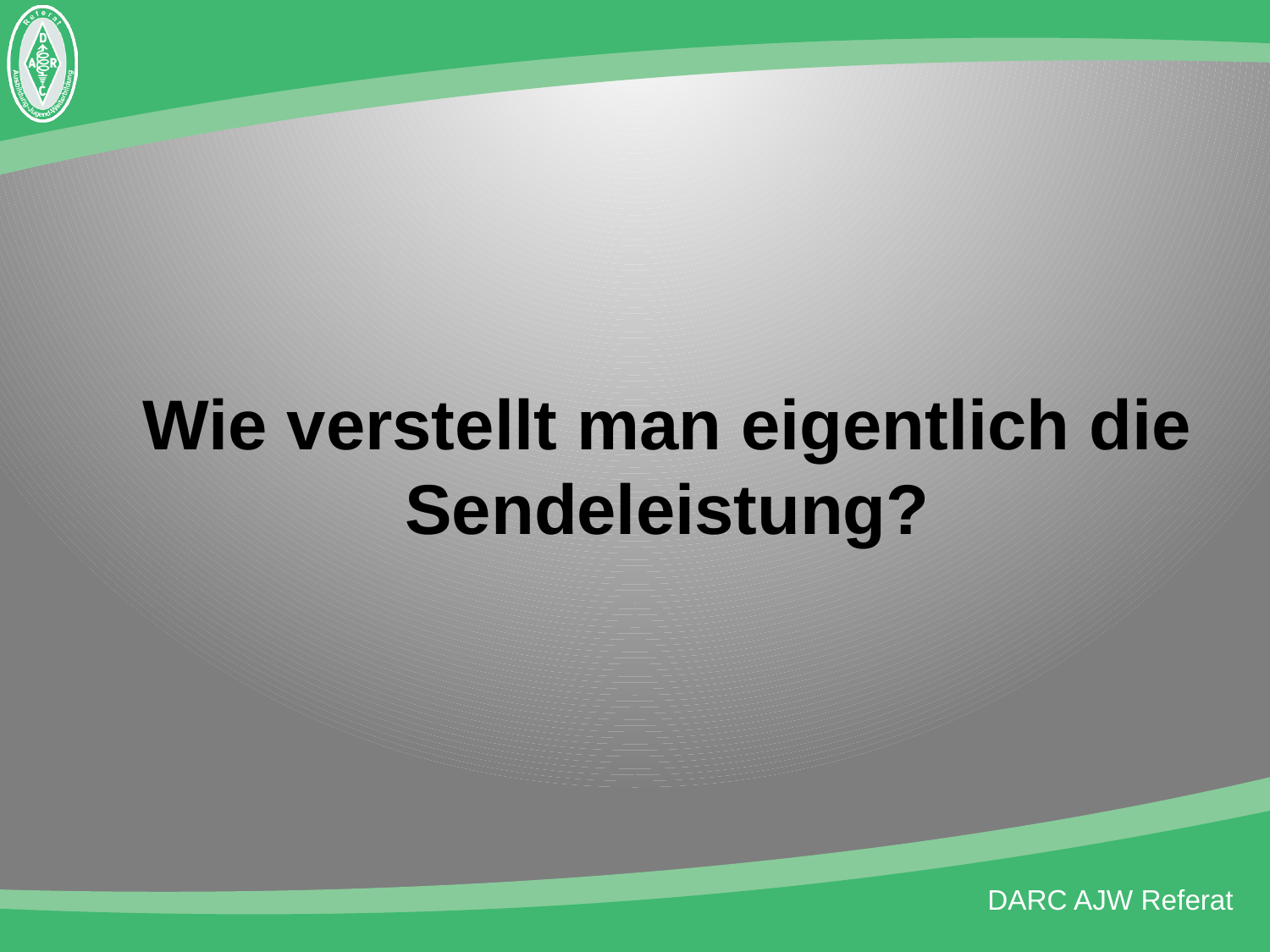

# Wie verstellt man eigentlich die Sendeleistung?